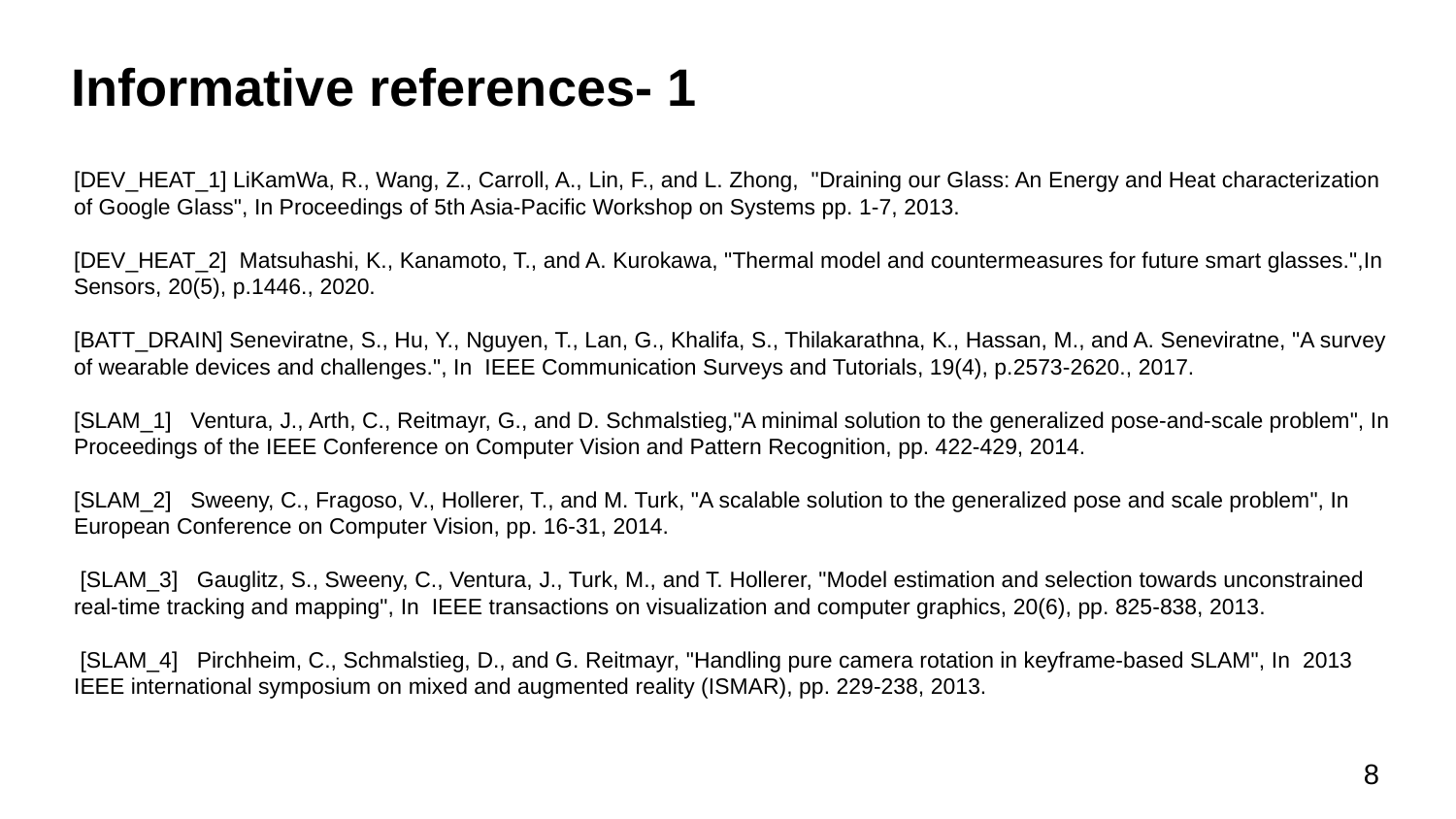

# Informative references- 1
[DEV_HEAT_1] LiKamWa, R., Wang, Z., Carroll, A., Lin, F., and L. Zhong,  "Draining our Glass: An Energy and Heat characterization of Google Glass", In Proceedings of 5th Asia-Pacific Workshop on Systems pp. 1-7, 2013.

[DEV_HEAT_2]  Matsuhashi, K., Kanamoto, T., and A. Kurokawa, "Thermal model and countermeasures for future smart glasses.",In  Sensors, 20(5), p.1446., 2020.

[BATT_DRAIN] Seneviratne, S., Hu, Y., Nguyen, T., Lan, G., Khalifa, S., Thilakarathna, K., Hassan, M., and A. Seneviratne, "A survey of wearable devices and challenges.", In  IEEE Communication Surveys and Tutorials, 19(4), p.2573-2620., 2017.

[SLAM_1]   Ventura, J., Arth, C., Reitmayr, G., and D. Schmalstieg,"A minimal solution to the generalized pose-and-scale problem", In  Proceedings of the IEEE Conference on Computer Vision and Pattern Recognition, pp. 422-429, 2014.

[SLAM_2]   Sweeny, C., Fragoso, V., Hollerer, T., and M. Turk, "A scalable solution to the generalized pose and scale problem", In  European Conference on Computer Vision, pp. 16-31, 2014.

 [SLAM_3]   Gauglitz, S., Sweeny, C., Ventura, J., Turk, M., and T. Hollerer, "Model estimation and selection towards unconstrained real-time tracking and mapping", In  IEEE transactions on visualization and computer graphics, 20(6), pp. 825-838, 2013.

 [SLAM_4]   Pirchheim, C., Schmalstieg, D., and G. Reitmayr, "Handling pure camera rotation in keyframe-based SLAM", In  2013 IEEE international symposium on mixed and augmented reality (ISMAR), pp. 229-238, 2013.

8